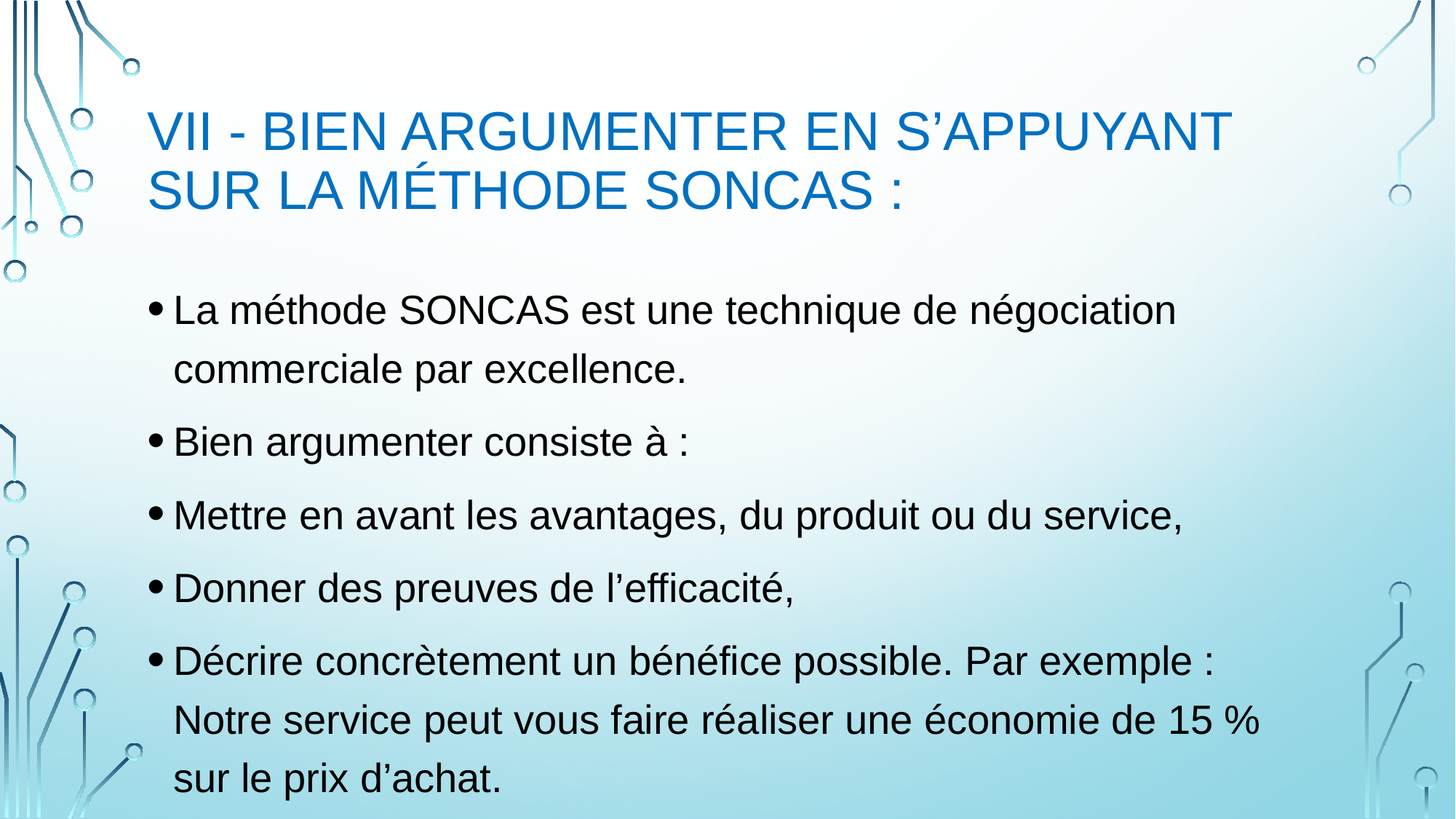

# VII - Bien argumenter en s’appuyant sur la méthode SONCAS :
La méthode SONCAS est une technique de négociation commerciale par excellence.
Bien argumenter consiste à :
Mettre en avant les avantages, du produit ou du service,
Donner des preuves de l’efficacité,
Décrire concrètement un bénéfice possible. Par exemple : Notre service peut vous faire réaliser une économie de 15 % sur le prix d’achat.